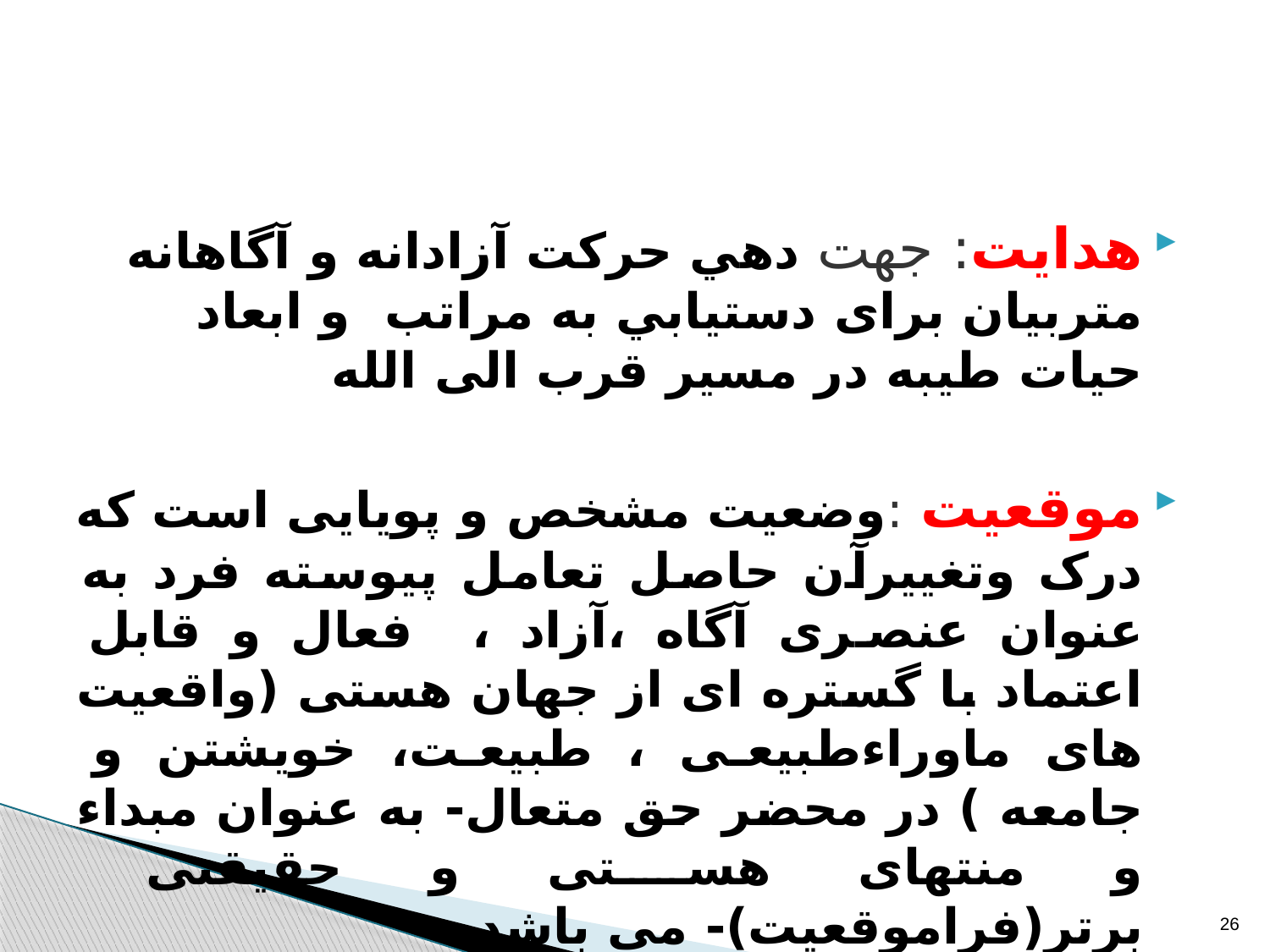

#
هدایت: جهت دهي حركت آزادانه و آگاهانه  متربيان برای دستيابي به مراتب  و ابعاد حیات طیبه در مسیر قرب الی الله

موقعیت :وضعیت مشخص و پویایی است که درک وتغییرآن حاصل تعامل پیوسته فرد به عنوان عنصری آگاه ،آزاد ،  فعال و قابل اعتماد با گستره ای از جهان هستی (واقعیت های ماوراءطبیعی ، طبیعت، خویشتن و جامعه ) در محضر حق متعال- به عنوان مبداء و منتهای هستی و حقیقتی برتر(فراموقعيت)- می باشد.
26